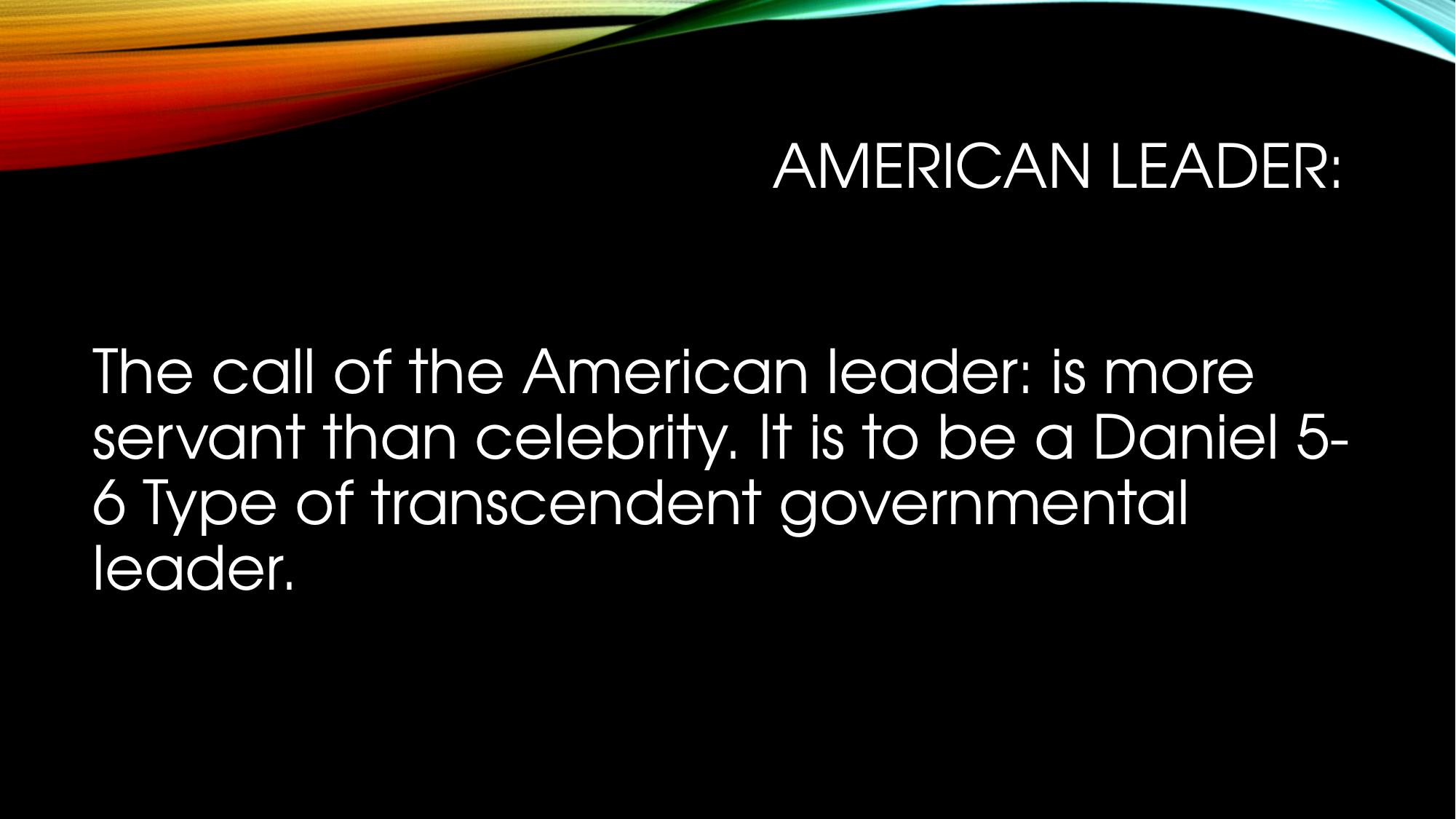

# AMERICAN LEADER:

The call of the American leader: is more servant than celebrity. It is to be a Daniel 5-6 Type of transcendent governmental leader.